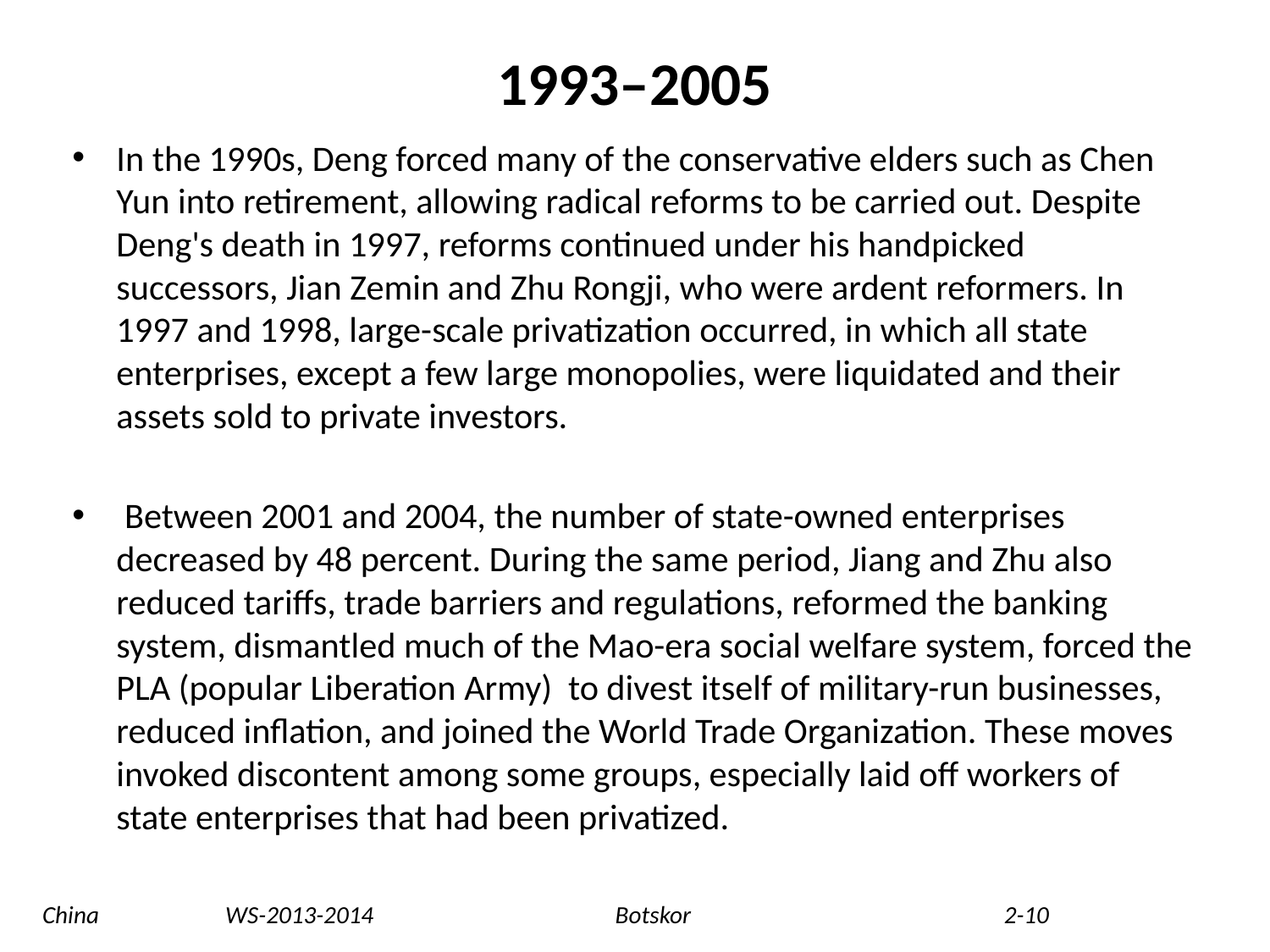

# 1993–2005
In the 1990s, Deng forced many of the conservative elders such as Chen Yun into retirement, allowing radical reforms to be carried out. Despite Deng's death in 1997, reforms continued under his handpicked successors, Jian Zemin and Zhu Rongji, who were ardent reformers. In 1997 and 1998, large-scale privatization occurred, in which all state enterprises, except a few large monopolies, were liquidated and their assets sold to private investors.

 Between 2001 and 2004, the number of state-owned enterprises decreased by 48 percent. During the same period, Jiang and Zhu also reduced tariffs, trade barriers and regulations, reformed the banking system, dismantled much of the Mao-era social welfare system, forced the PLA (popular Liberation Army)  to divest itself of military-run businesses, reduced inflation, and joined the World Trade Organization. These moves invoked discontent among some groups, especially laid off workers of state enterprises that had been privatized.
China                       WS-2013-2014                                            Botskor                                                         2-10